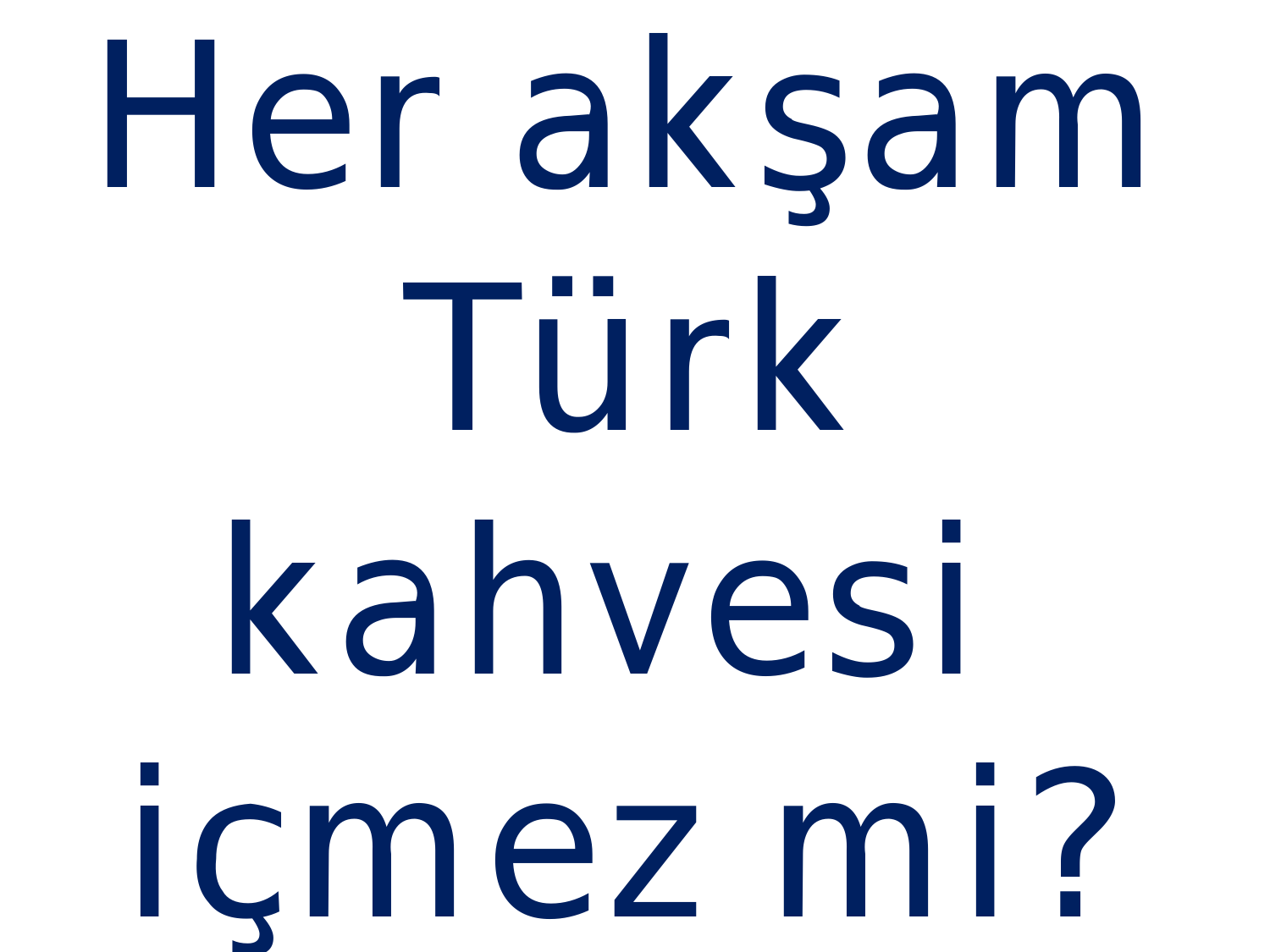

# Her akşam Türk kahvesi içmez mi?